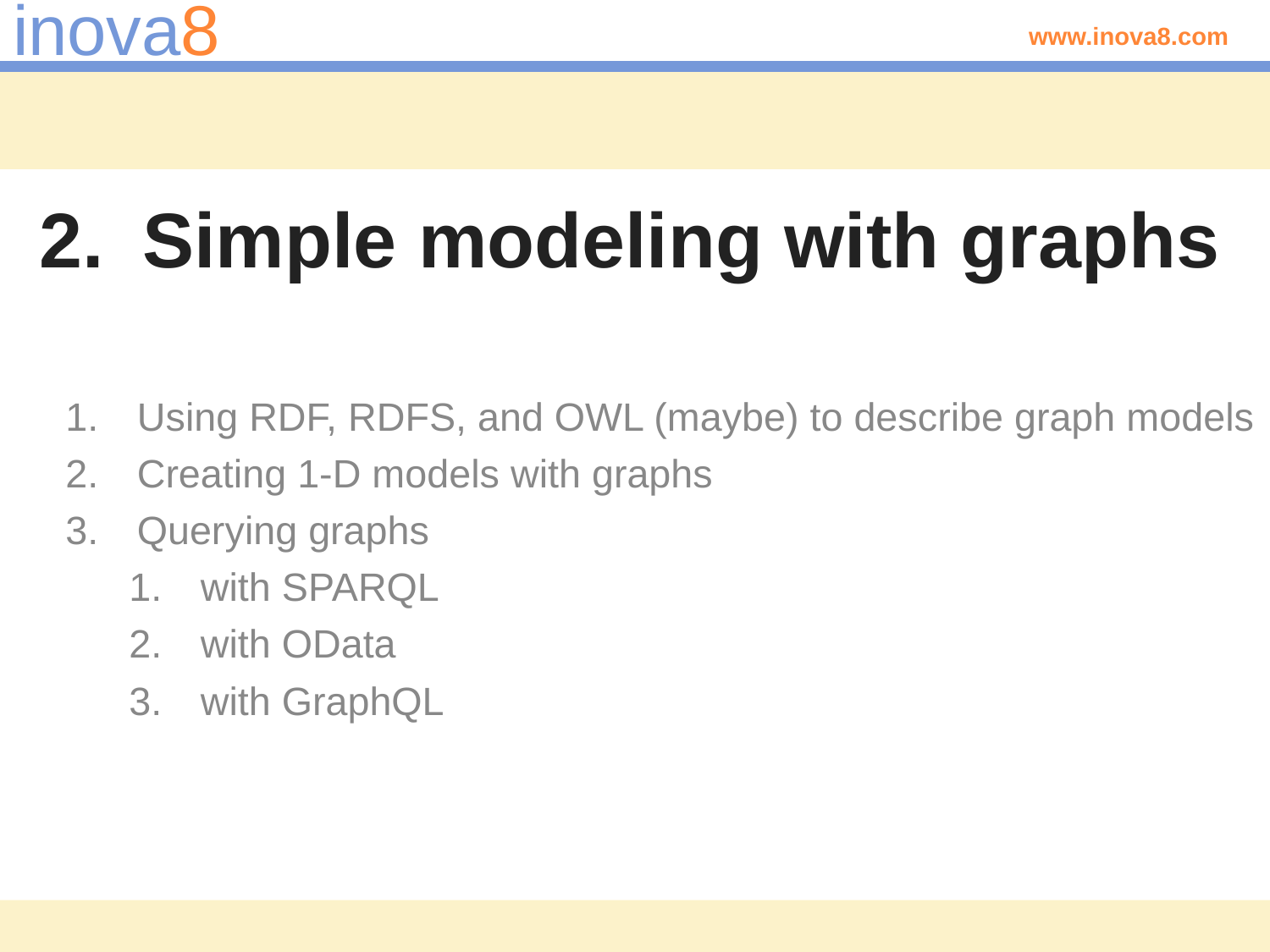

# Simple modeling with graphs
Using RDF, RDFS, and OWL (maybe) to describe graph models
Creating 1-D models with graphs
Querying graphs
with SPARQL
with OData
with GraphQL